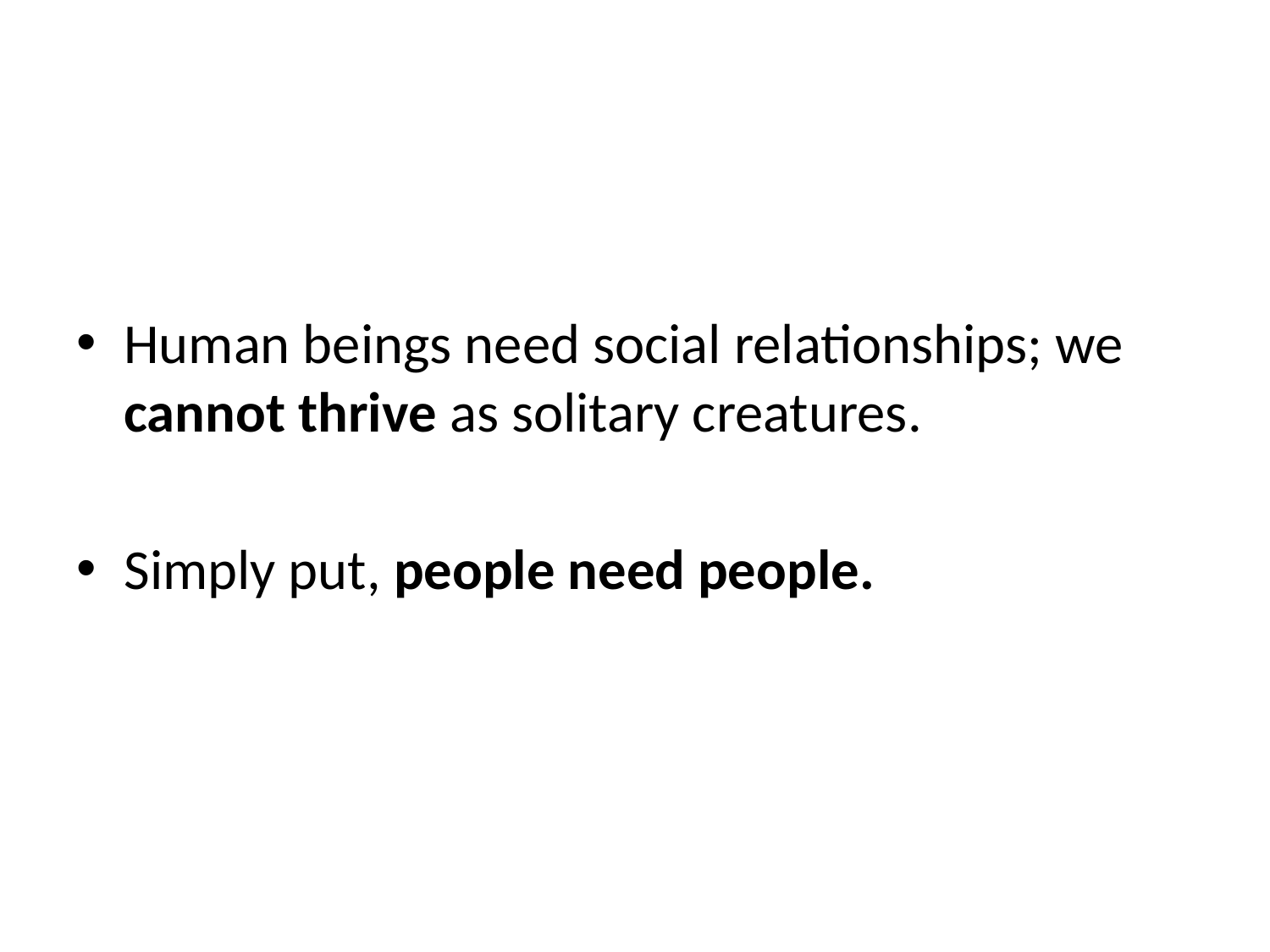

#

Human beings need social relationships; we cannot thrive as solitary creatures.

Simply put, people need people.